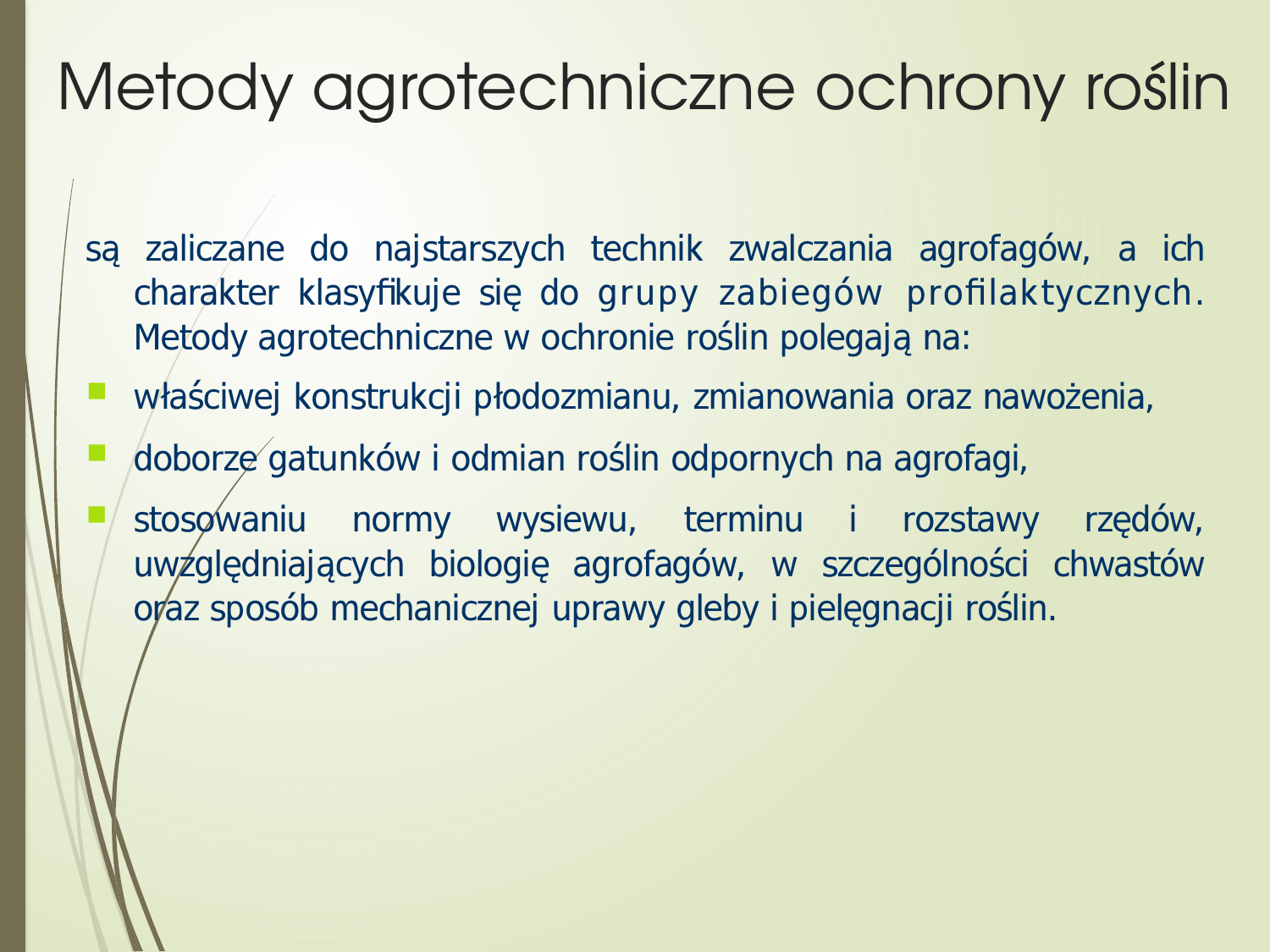

Metody agrotechniczne ochrony roślin
są  zaliczane  do  najstarszych  technik  zwalczania  agrofagów,  a  ich charakter klasyfikuje się do grupy zabiegów profilaktycznych. Metody agrotechniczne w ochronie roślin polegają na:
właściwej konstrukcji płodozmianu, zmianowania oraz nawożenia,
doborze gatunków i odmian roślin odpornych na agrofagi,
stosowaniu   normy   wysiewu,   terminu   i   rozstawy   rzędów, uwzględniających  biologię  agrofagów,  w  szczególności  chwastów oraz sposób mechanicznej uprawy gleby i pielęgnacji roślin.